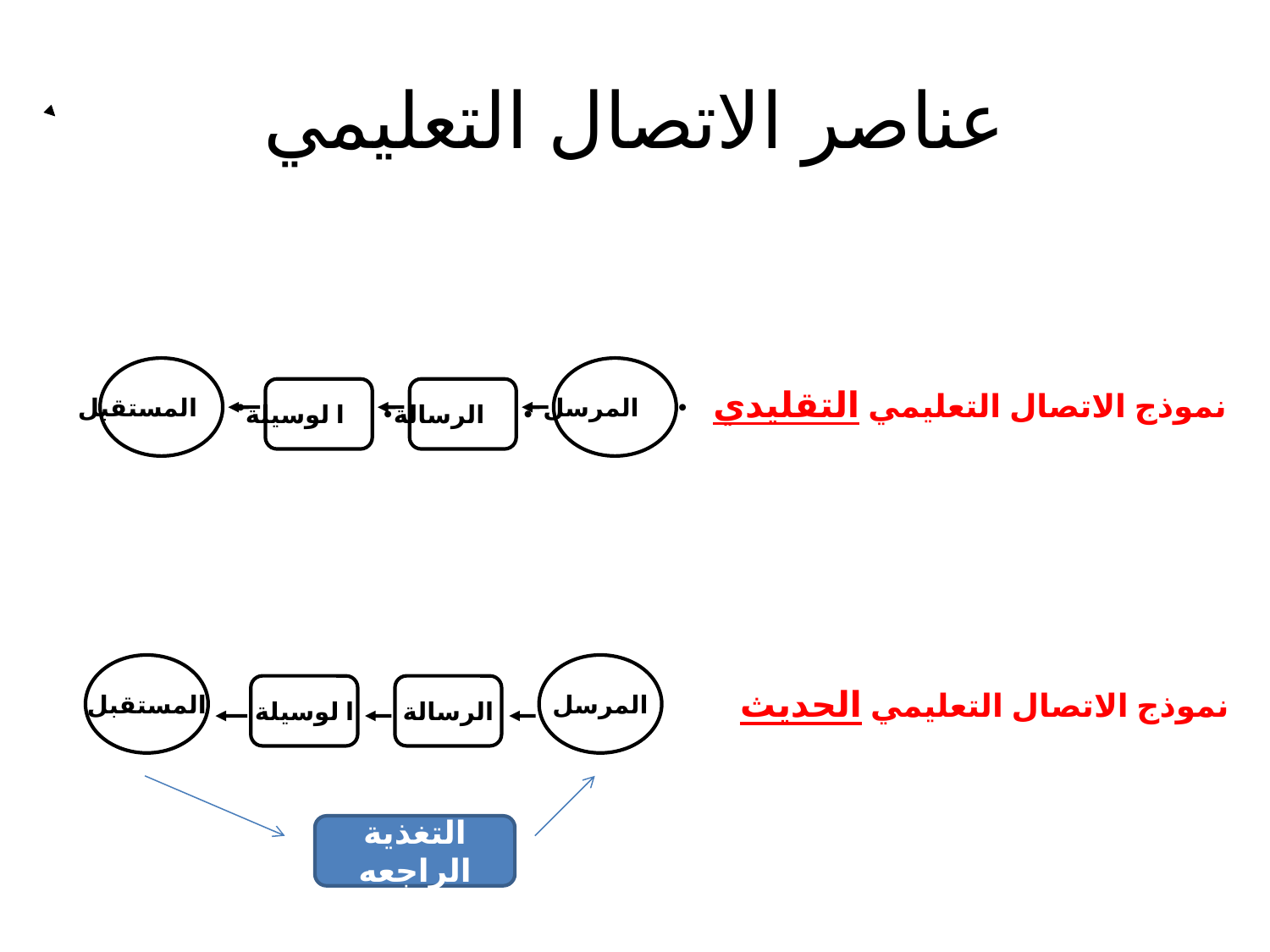

# عناصر الاتصال التعليمي

المستقبل
المرسل
ا لوسيلة
الرسالة

نموذج الاتصال التعليمي التقليدي
المستقبل
المرسل
ا لوسيلة
الرسالة
نموذج الاتصال التعليمي الحديث

التغذية الراجعه